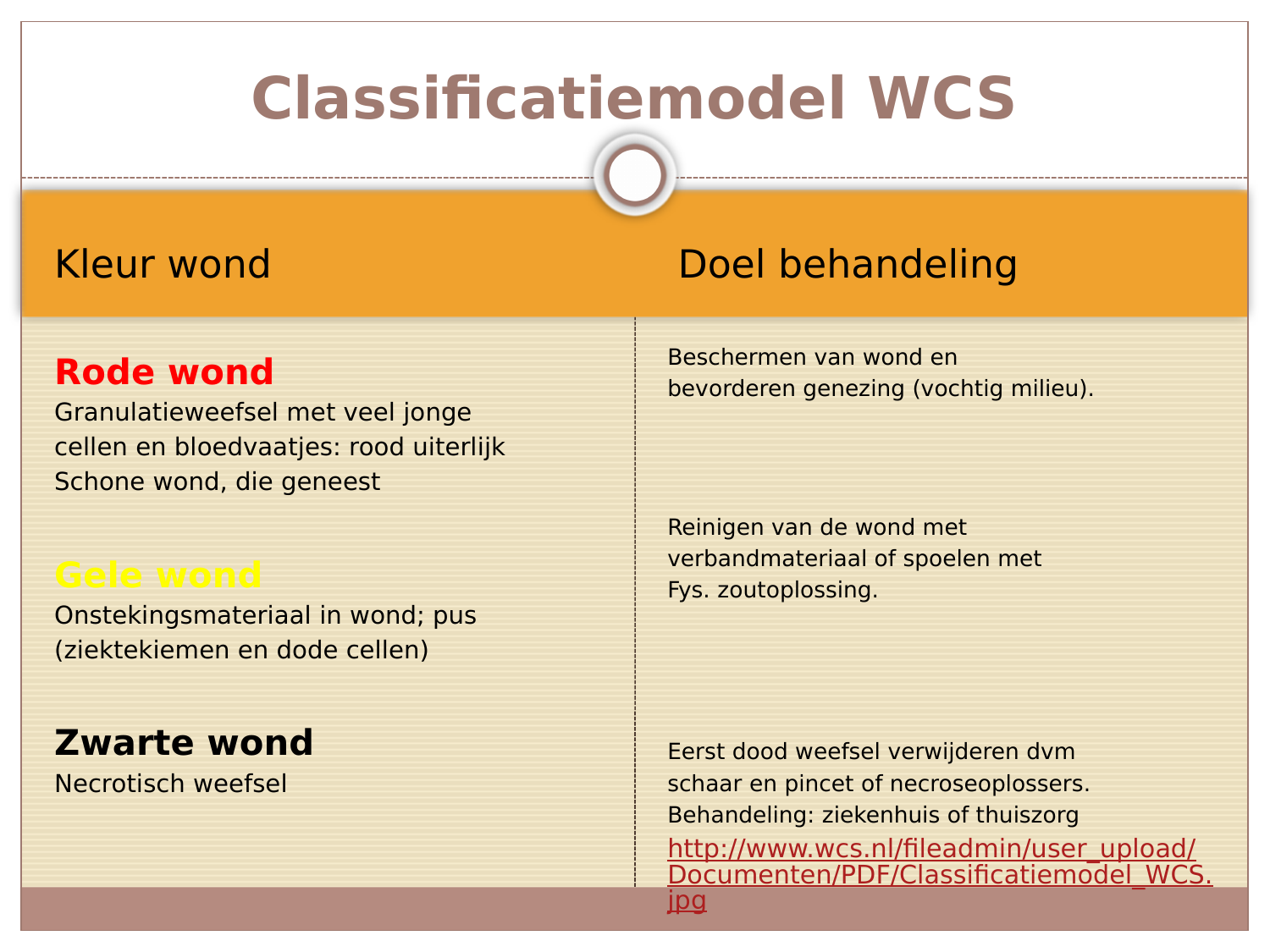

# Classificatiemodel WCS
Kleur wond
Doel behandeling
Beschermen van wond en
bevorderen genezing (vochtig milieu).

Reinigen van de wond met
verbandmateriaal of spoelen met
Fys. zoutoplossing.

Eerst dood weefsel verwijderen dvm
schaar en pincet of necroseoplossers.
Behandeling: ziekenhuis of thuiszorg
http://www.wcs.nl/fileadmin/user_upload/Documenten/PDF/Classificatiemodel_WCS.jpg
Rode wond
Granulatieweefsel met veel jonge
cellen en bloedvaatjes: rood uiterlijk
Schone wond, die geneest

Gele wond
Onstekingsmateriaal in wond; pus
(ziektekiemen en dode cellen)

Zwarte wond
Necrotisch weefsel